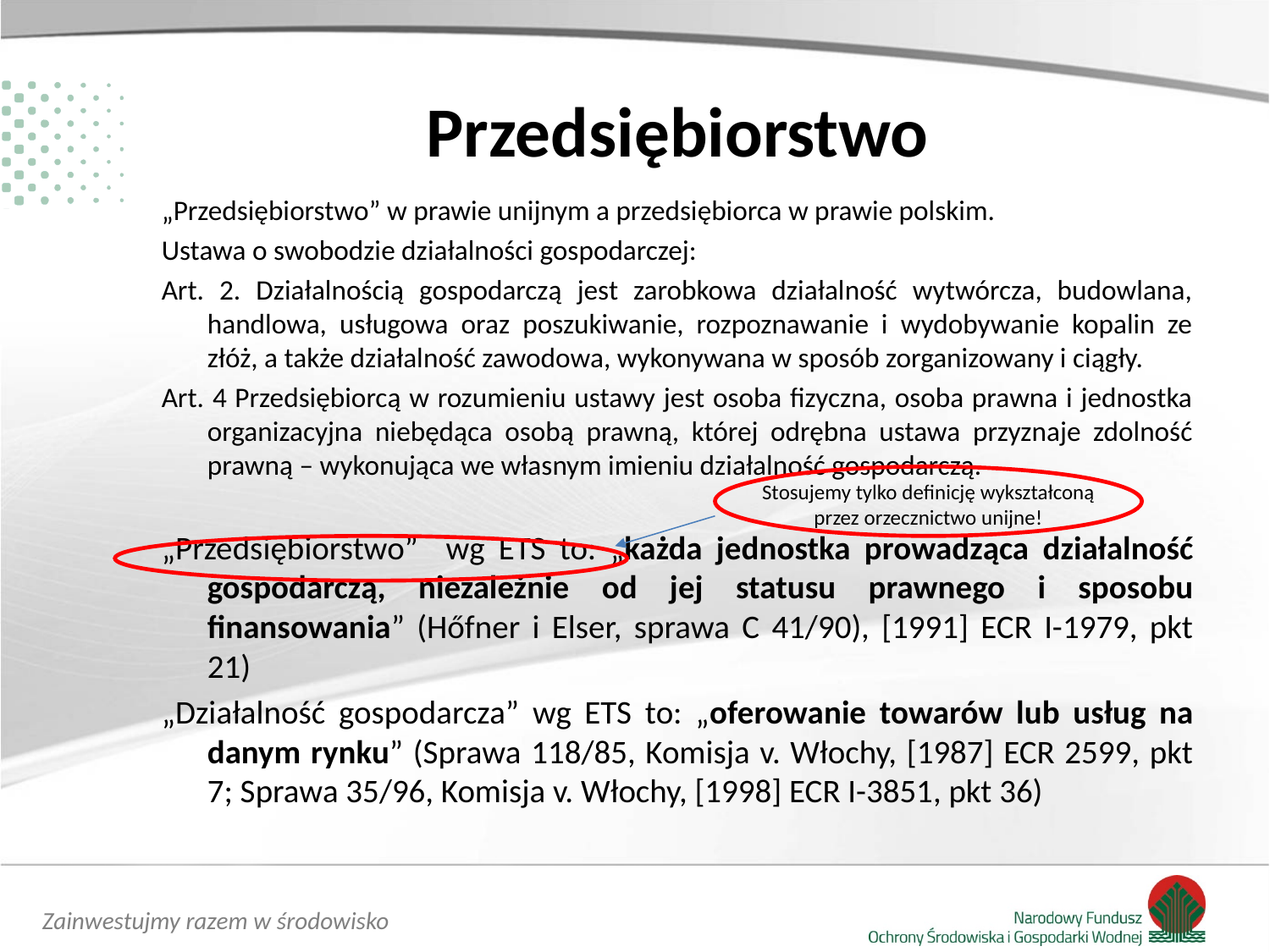

# Przedsiębiorstwo
„Przedsiębiorstwo” w prawie unijnym a przedsiębiorca w prawie polskim.
Ustawa o swobodzie działalności gospodarczej:
Art. 2. Działalnością gospodarczą jest zarobkowa działalność wytwórcza, budowlana, handlowa, usługowa oraz poszukiwanie, rozpoznawanie i wydobywanie kopalin ze złóż, a także działalność zawodowa, wykonywana w sposób zorganizowany i ciągły.
Art. 4 Przedsiębiorcą w rozumieniu ustawy jest osoba fizyczna, osoba prawna i jednostka organizacyjna niebędąca osobą prawną, której odrębna ustawa przyznaje zdolność prawną – wykonująca we własnym imieniu działalność gospodarczą.

„Przedsiębiorstwo”  wg ETS to: „każda jednostka prowadząca działalność gospodarczą, niezależnie od jej statusu prawnego i sposobu finansowania” (Hőfner i Elser, sprawa C 41/90), [1991] ECR I-1979, pkt 21)
„Działalność gospodarcza” wg ETS to: „oferowanie towarów lub usług na danym rynku” (Sprawa 118/85, Komisja v. Włochy, [1987] ECR 2599, pkt 7; Sprawa 35/96, Komisja v. Włochy, [1998] ECR I-3851, pkt 36)

Stosujemy tylko definicję wykształconą przez orzecznictwo unijne!